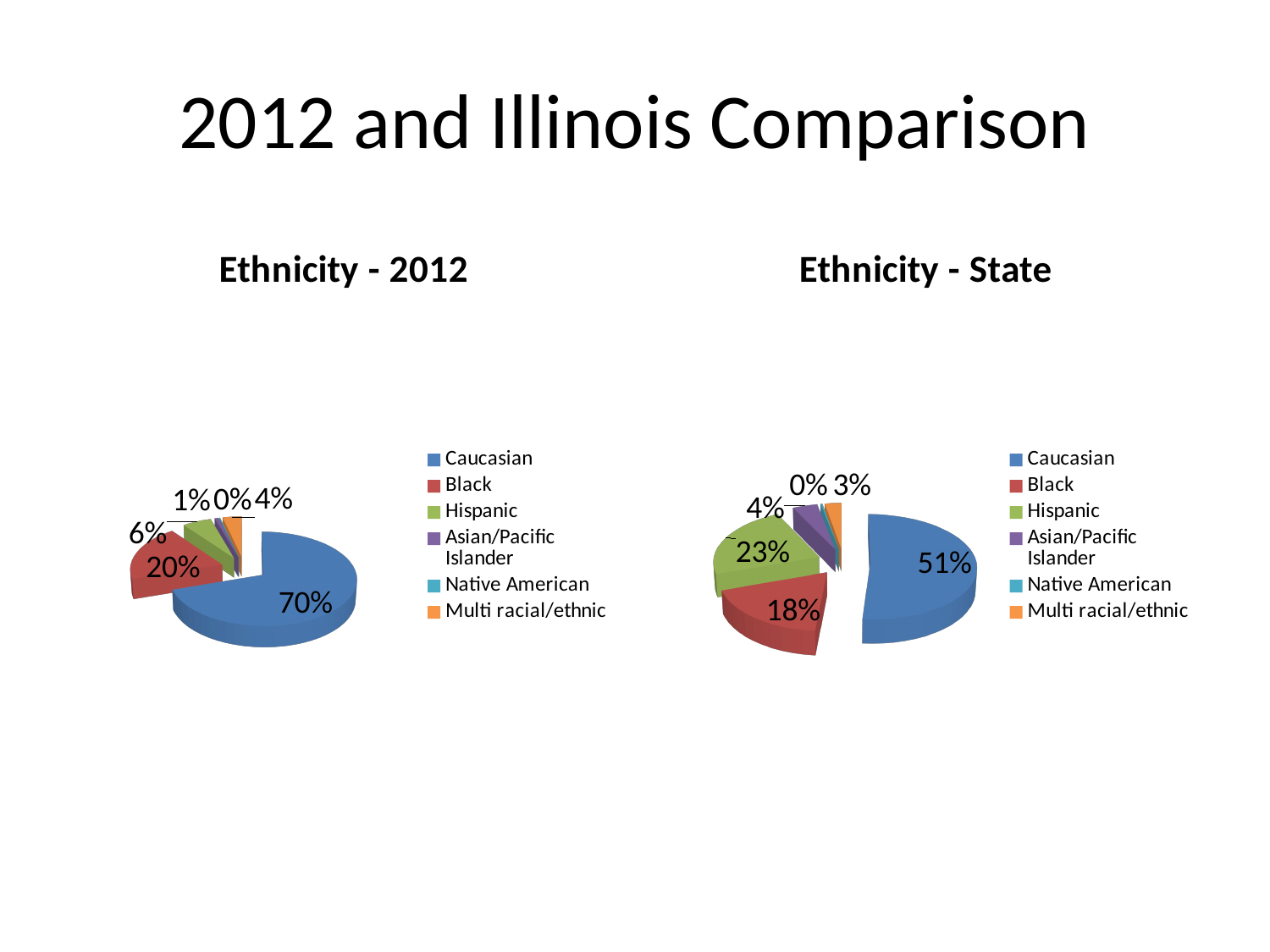

# 2012 and Illinois Comparison

[unsupported chart]

[unsupported chart]